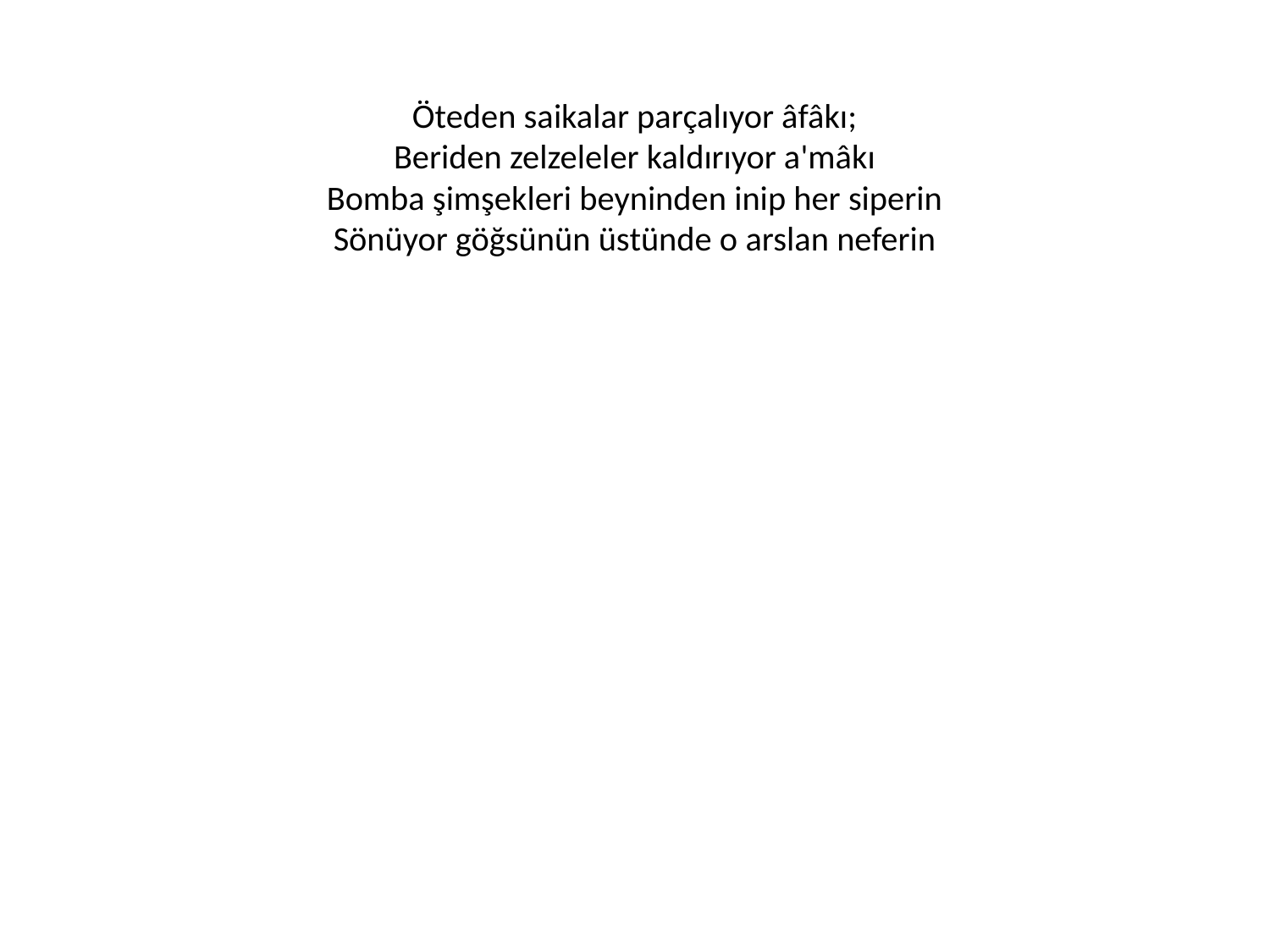

# Öteden saikalar parçalıyor âfâkı; Beriden zelzeleler kaldırıyor a'mâkı Bomba şimşekleri beyninden inip her siperin Sönüyor göğsünün üstünde o arslan neferin